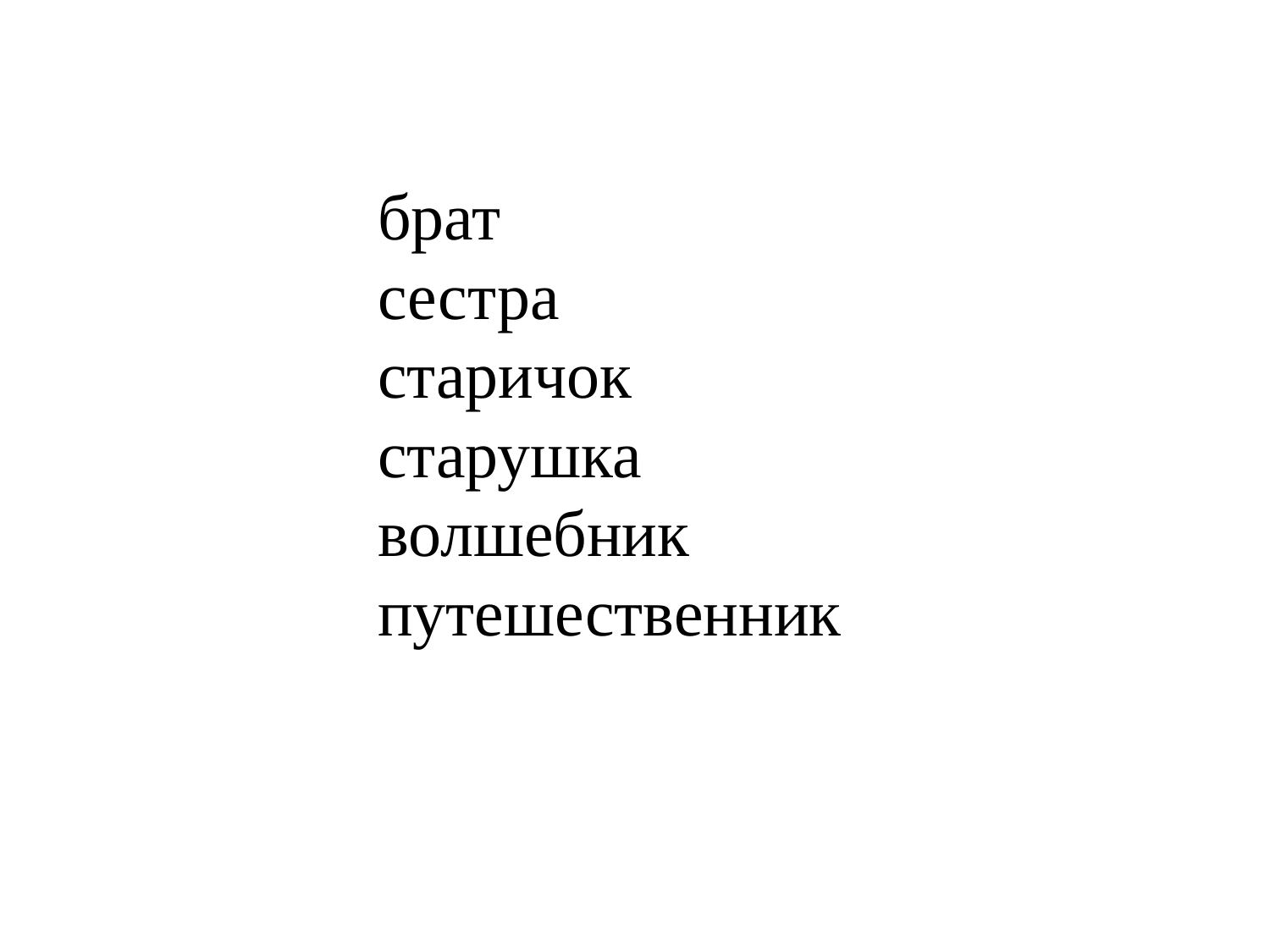

# брат сестра старичок старушка волшебник путешественник